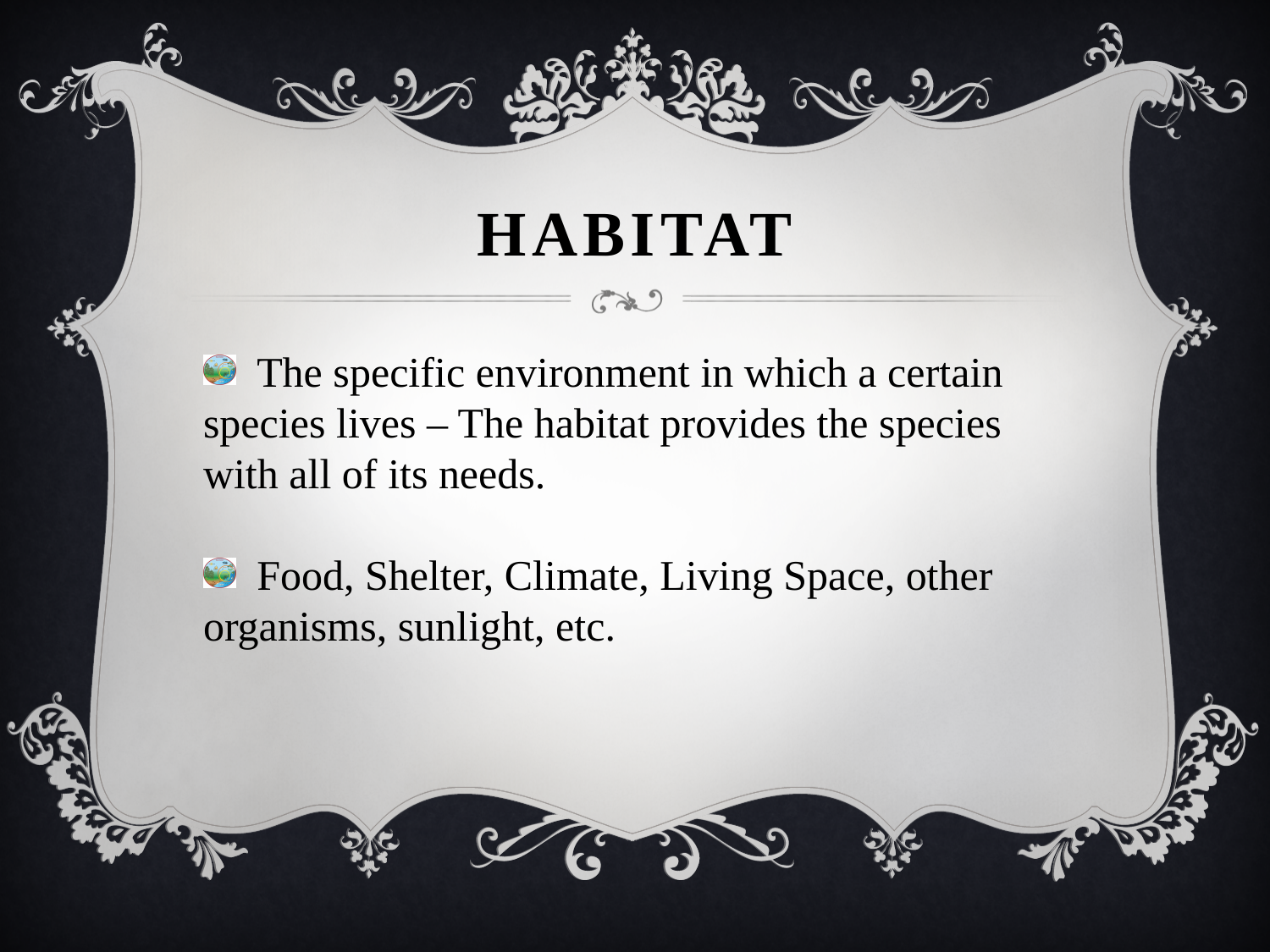

# Habitat
  The specific environment in which a certain species lives – The habitat provides the species with all of its needs.

  Food, Shelter, Climate, Living Space, other organisms, sunlight, etc.